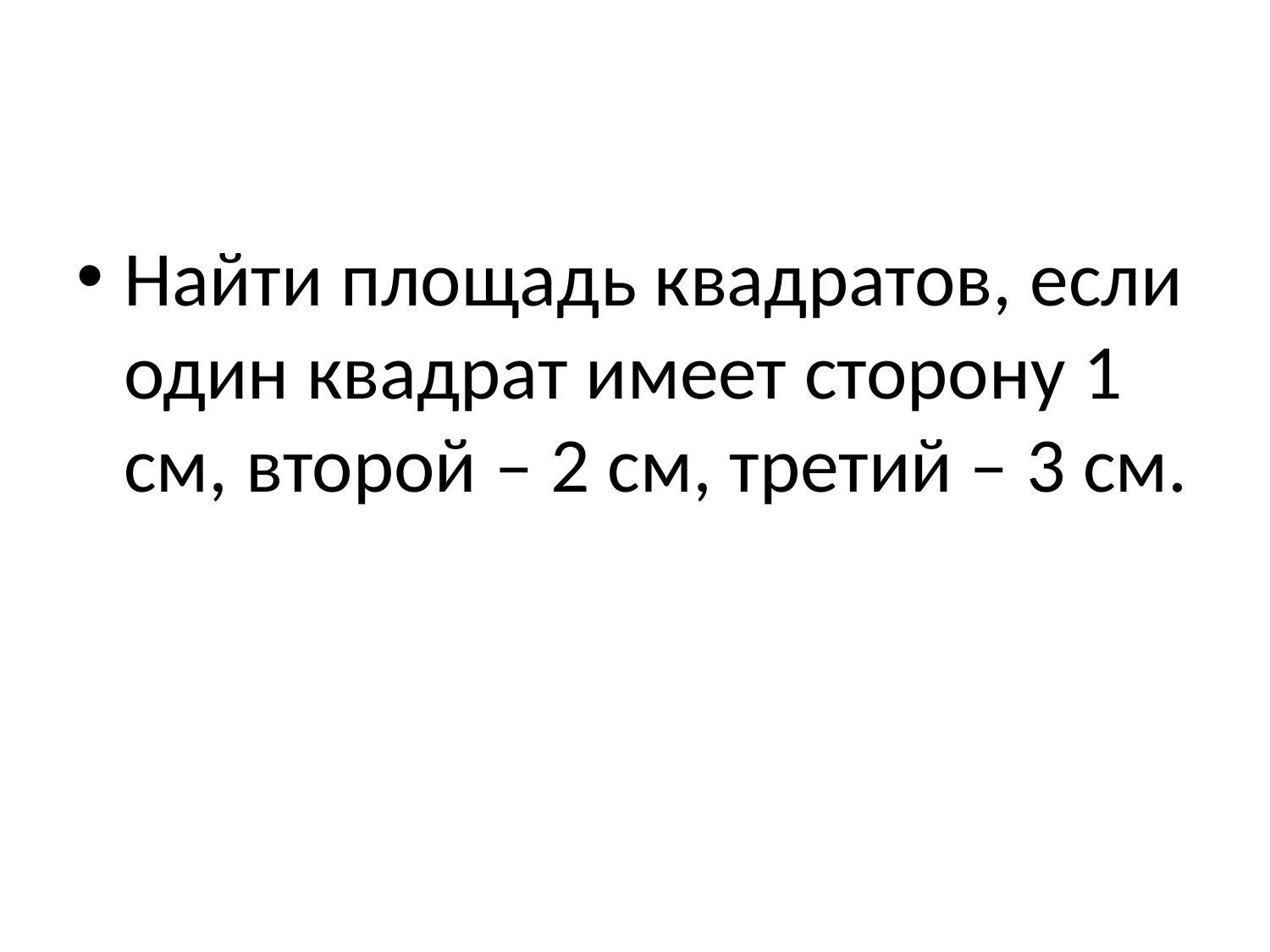

#
Найти площадь квадратов, если один квадрат имеет сторону 1 см, второй – 2 см, третий – 3 см.